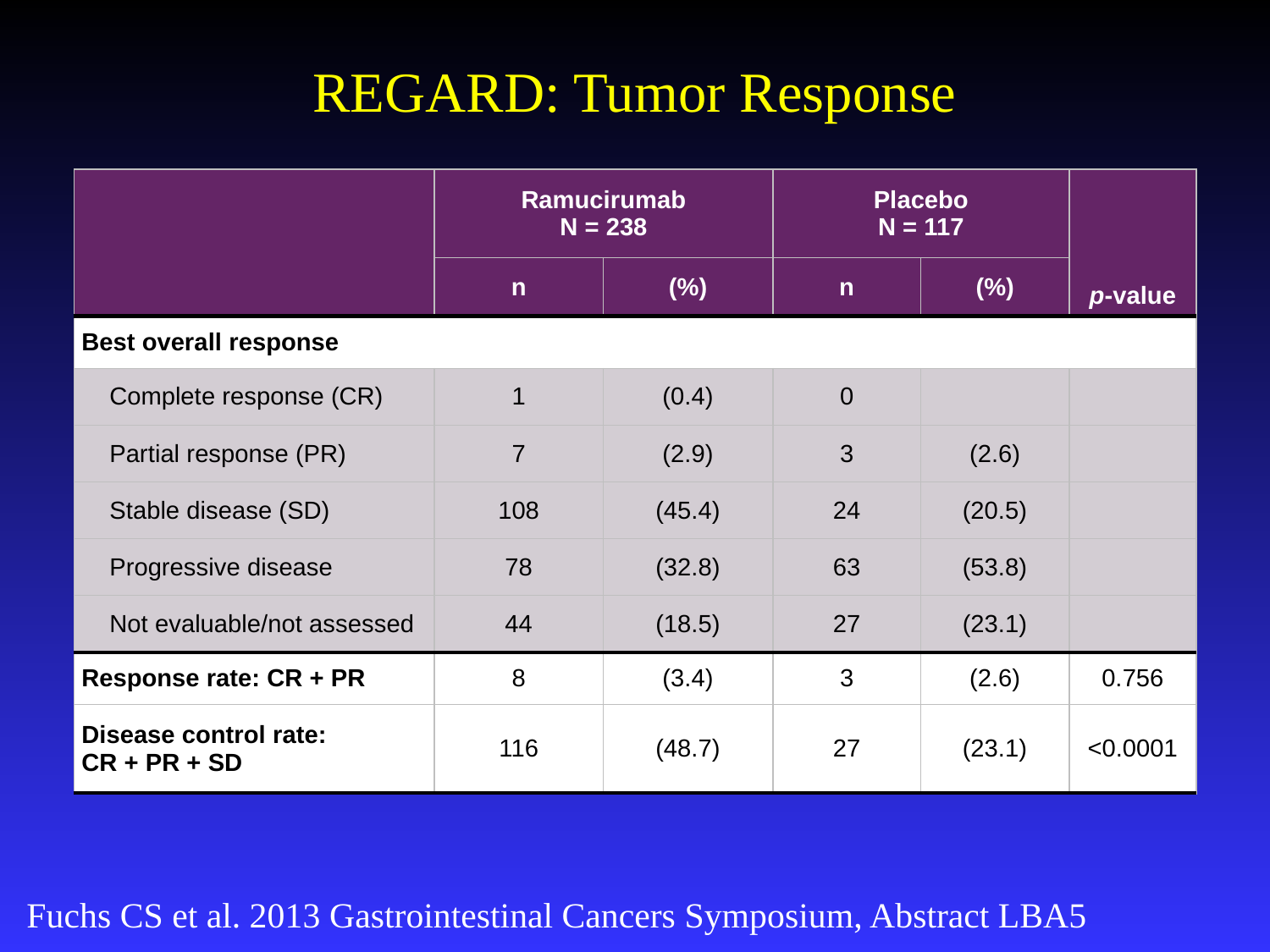

REGARD: Tumor Response
|  | Ramucirumab N = 238 |  | Placebo N = 117 |  | p-value |
| --- | --- | --- | --- | --- | --- |
|  | n | (%) | n | (%) |  |
| Best overall response |  |  |  |  |  |
| Complete response (CR) | 1 | (0.4) | 0 |  |  |
| Partial response (PR) | 7 | (2.9) | 3 | (2.6) |  |
| Stable disease (SD) | 108 | (45.4) | 24 | (20.5) |  |
| Progressive disease | 78 | (32.8) | 63 | (53.8) |  |
| Not evaluable/not assessed | 44 | (18.5) | 27 | (23.1) |  |
| Response rate: CR + PR | 8 | (3.4) | 3 | (2.6) | 0.756 |
| Disease control rate: CR + PR + SD | 116 | (48.7) | 27 | (23.1) | <0.0001 |
Fuchs CS et al. 2013 Gastrointestinal Cancers Symposium, Abstract LBA5